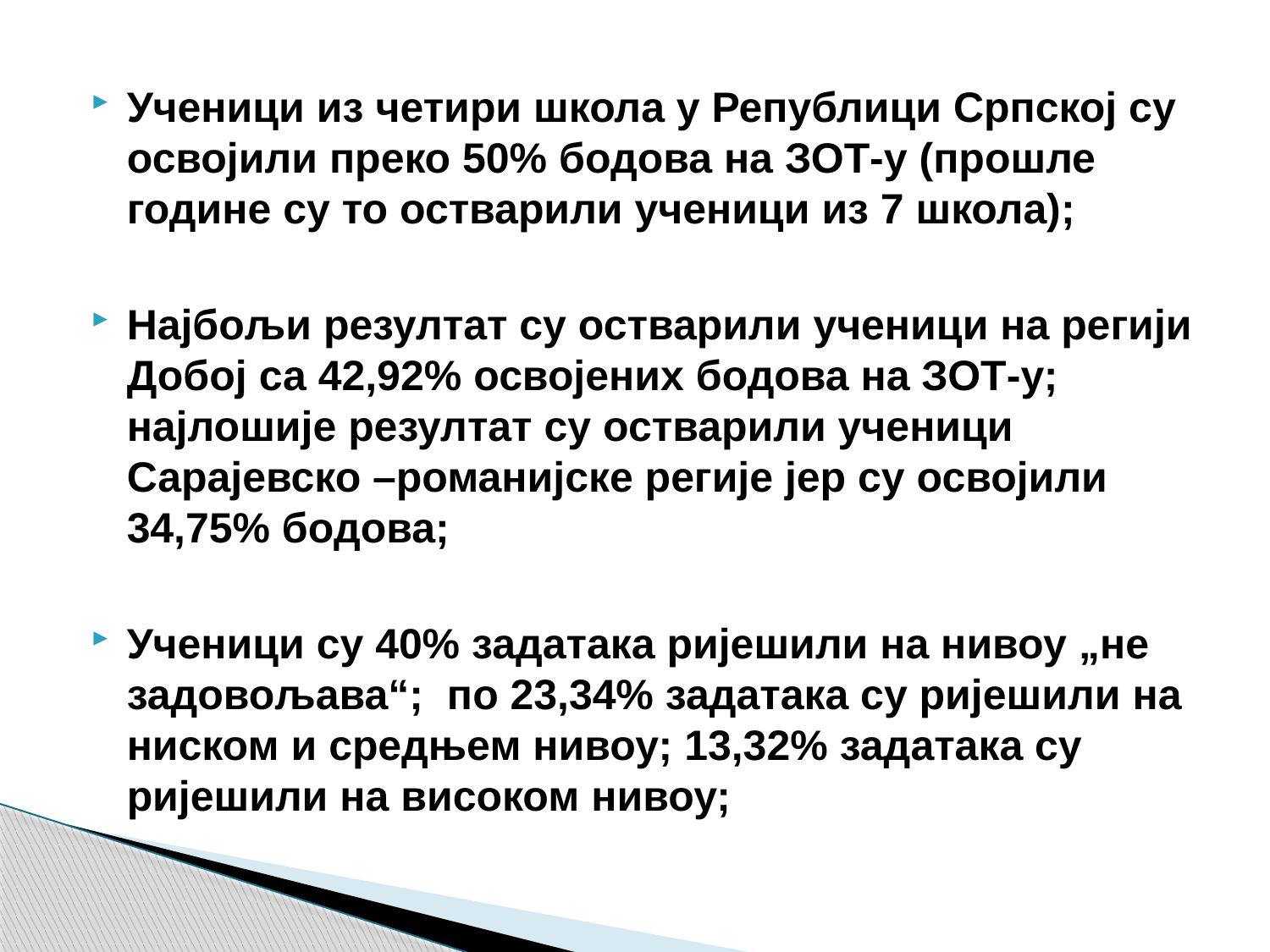

Ученици из четири школа у Републици Српској су освојили преко 50% бодова на ЗОТ-у (прошле године су то остварили ученици из 7 школа);

Најбољи резултат су остварили ученици на регији Добој са 42,92% освојених бодова на ЗОТ-у; најлошије резултат су остварили ученици Сарајевско –романијске регије јер су освојили 34,75% бодова;

Ученици су 40% задатака ријешили на нивоу „не задовољава“;  по 23,34% задатака су ријешили на ниском и средњем нивоу; 13,32% задатака су ријешили на високом нивоу;